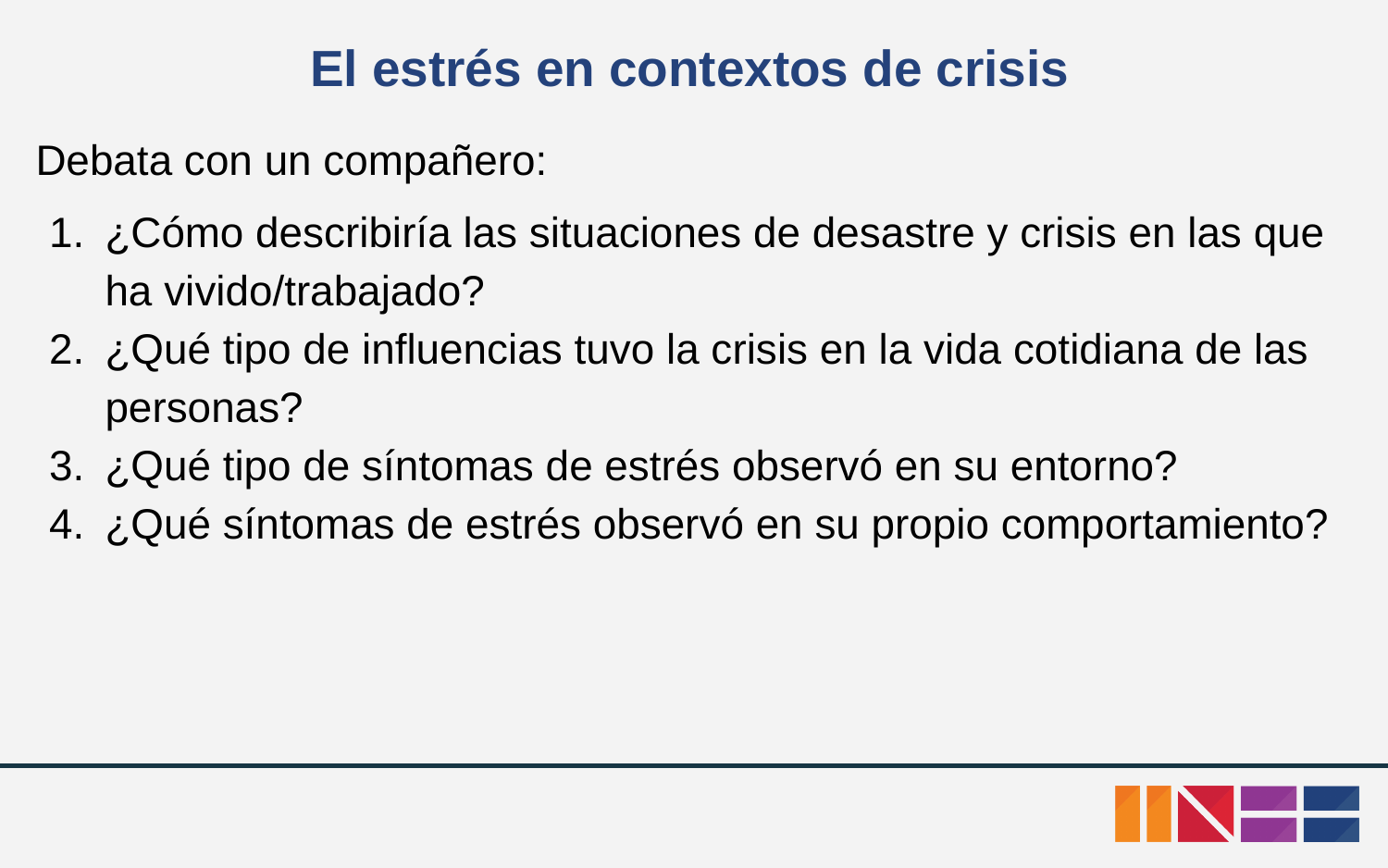

# El estrés en contextos de crisis
Debata con un compañero:
¿Cómo describiría las situaciones de desastre y crisis en las que ha vivido/trabajado?
¿Qué tipo de influencias tuvo la crisis en la vida cotidiana de las personas?
¿Qué tipo de síntomas de estrés observó en su entorno?
¿Qué síntomas de estrés observó en su propio comportamiento?